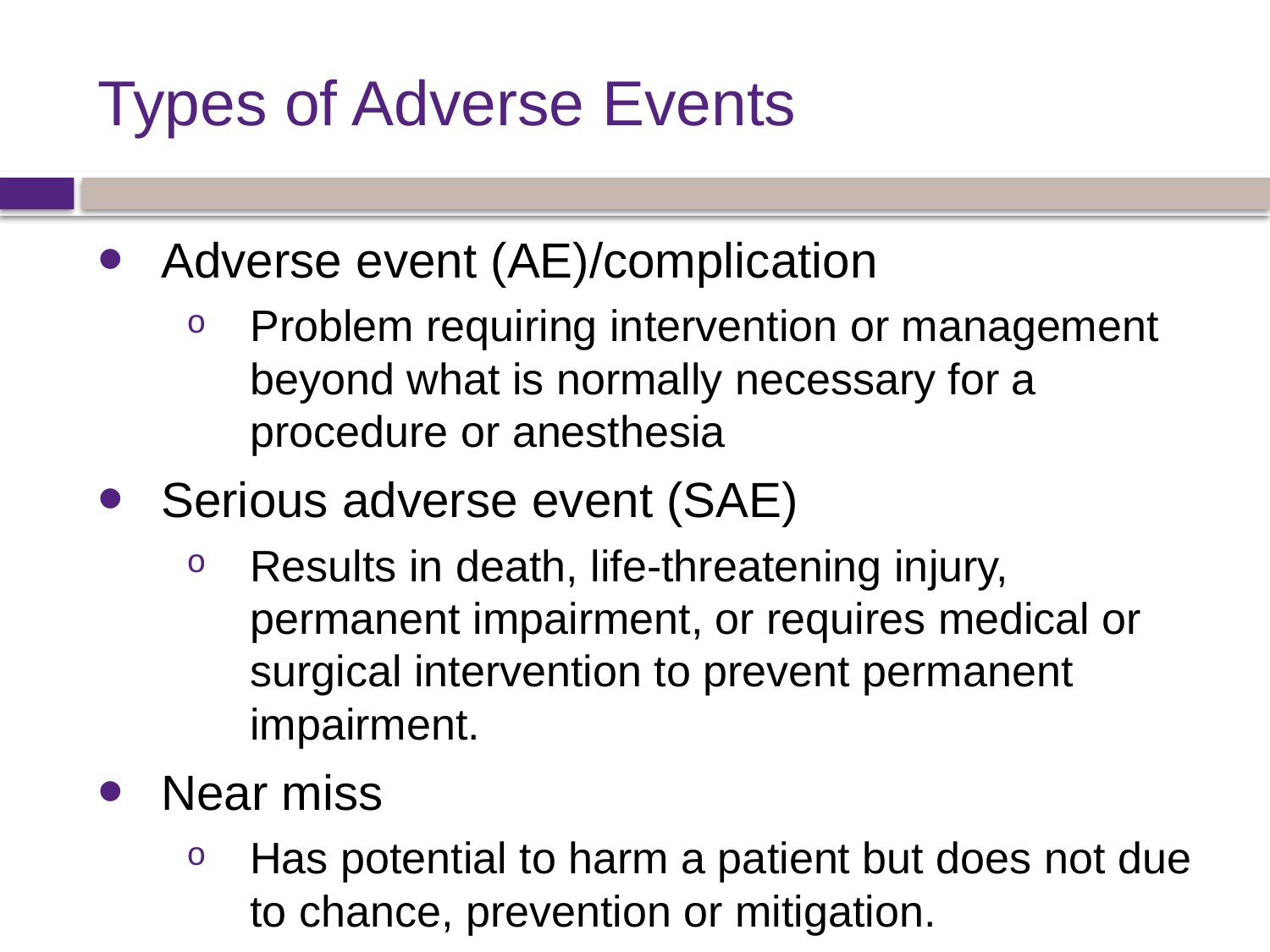

# Types of Adverse Events
Adverse event (AE)/complication
Problem requiring intervention or management beyond what is normally necessary for a procedure or anesthesia
Serious adverse event (SAE)
Results in death, life-threatening injury, permanent impairment, or requires medical or surgical intervention to prevent permanent impairment.
Near miss
Has potential to harm a patient but does not due to chance, prevention or mitigation.